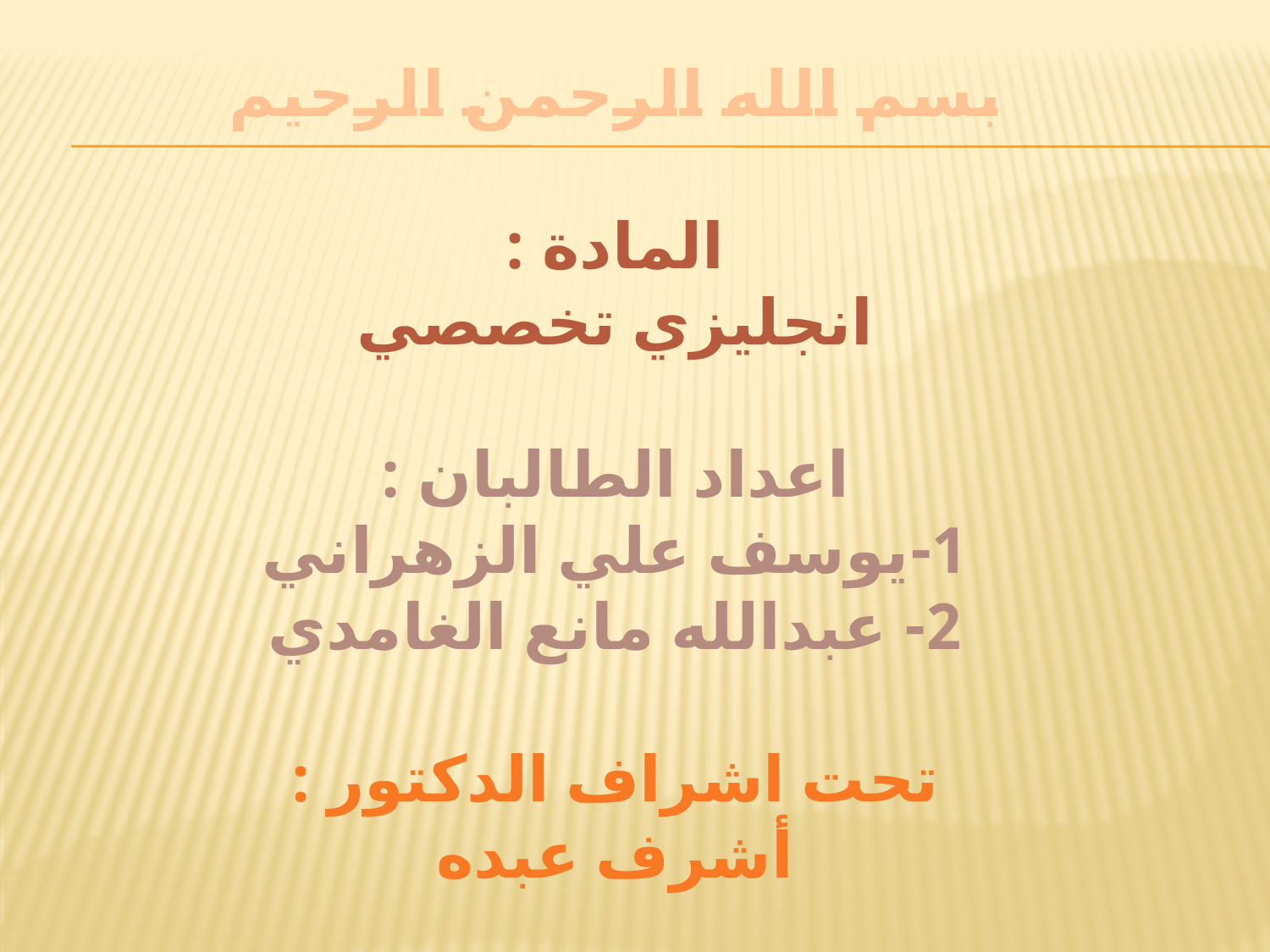

بسم الله الرحمن الرحيم

المادة :
انجليزي تخصصي

اعداد الطالبان :
1-يوسف علي الزهراني
2- عبدالله مانع الغامدي

تحت اشراف الدكتور :
أشرف عبده